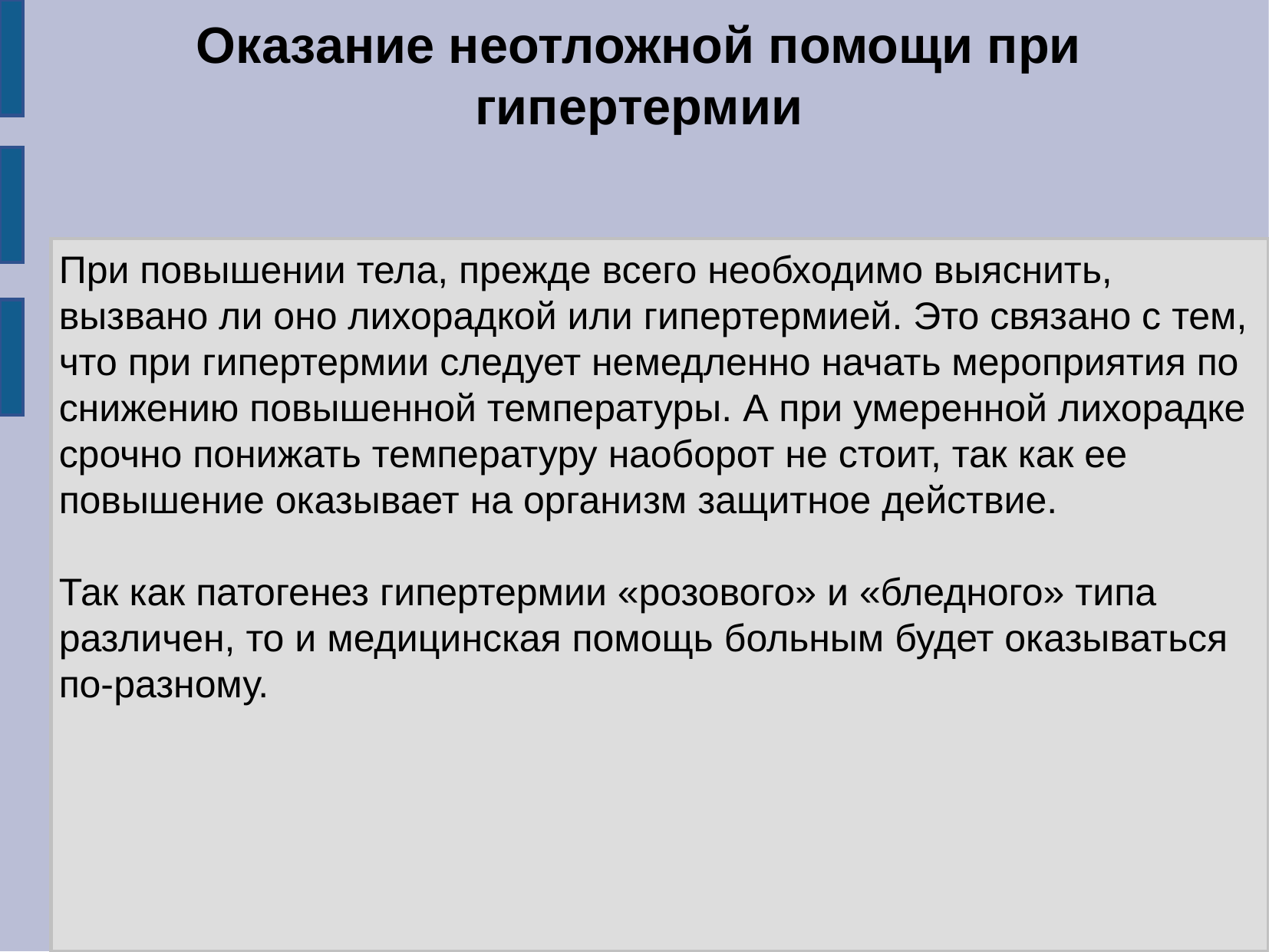

# Оказание неотложной помощи при гипертермии
При повышении тела, прежде всего необходимо выяснить, вызвано ли оно лихорадкой или гипертермией. Это связано с тем, что при гипертермии следует немедленно начать мероприятия по снижению повышенной температуры. А при умеренной лихорадке срочно понижать температуру наоборот не стоит, так как ее повышение оказывает на организм защитное действие.

Так как патогенез гипертермии «розового» и «бледного» типа различен, то и медицинская помощь больным будет оказываться по-разному.